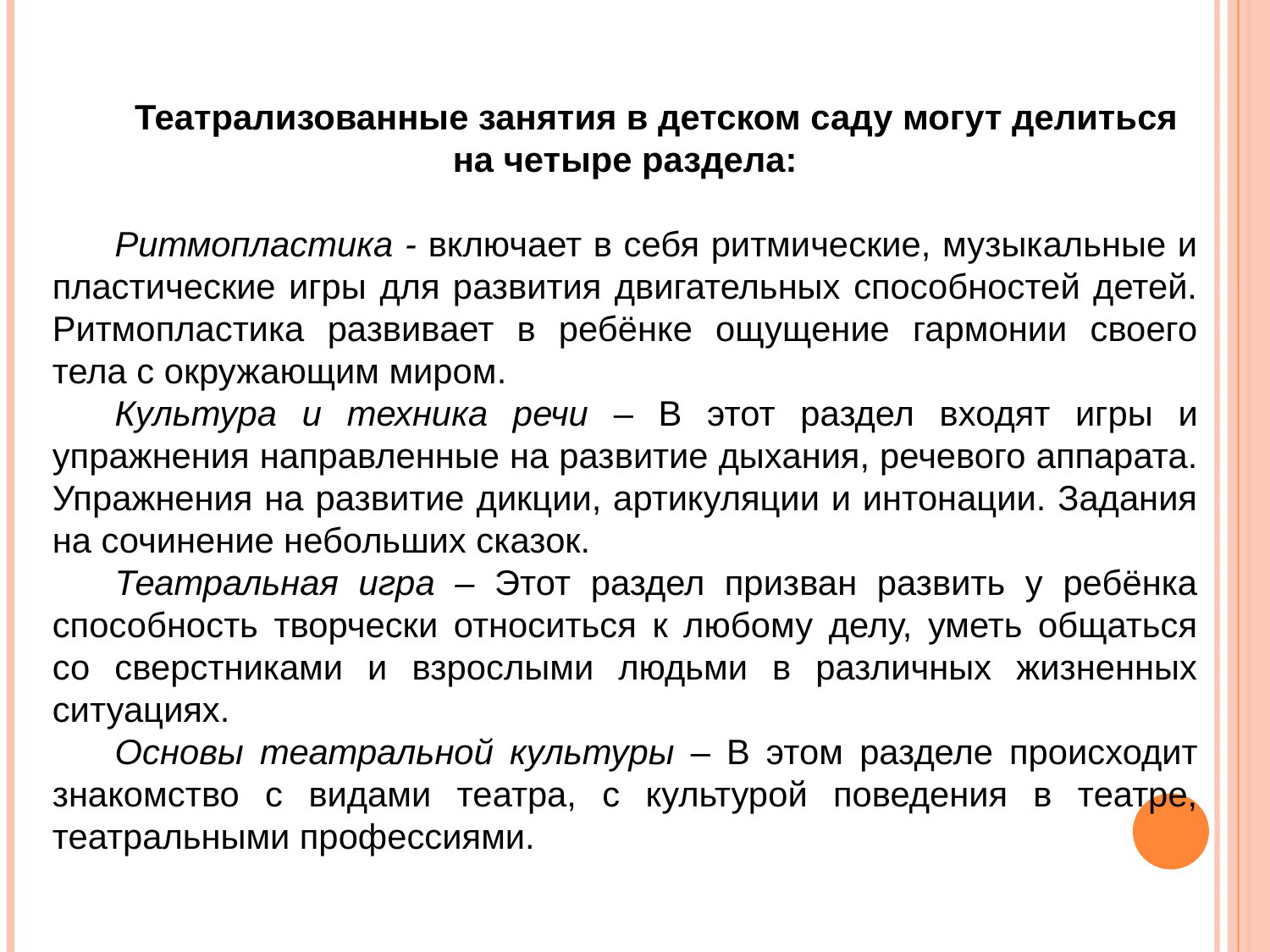

Театрализованные занятия в детском саду могут делиться на четыре раздела:

Ритмопластика - включает в себя ритмические, музыкальные и пластические игры для развития двигательных способностей детей. Ритмопластика развивает в ребёнке ощущение гармонии своего тела с окружающим миром.
Культура и техника речи – В этот раздел входят игры и упражнения направленные на развитие дыхания, речевого аппарата. Упражнения на развитие дикции, артикуляции и интонации. Задания на сочинение небольших сказок.
Театральная игра – Этот раздел призван развить у ребёнка способность творчески относиться к любому делу, уметь общаться со сверстниками и взрослыми людьми в различных жизненных ситуациях.
Основы театральной культуры – В этом разделе происходит знакомство с видами театра, с культурой поведения в театре, театральными профессиями.